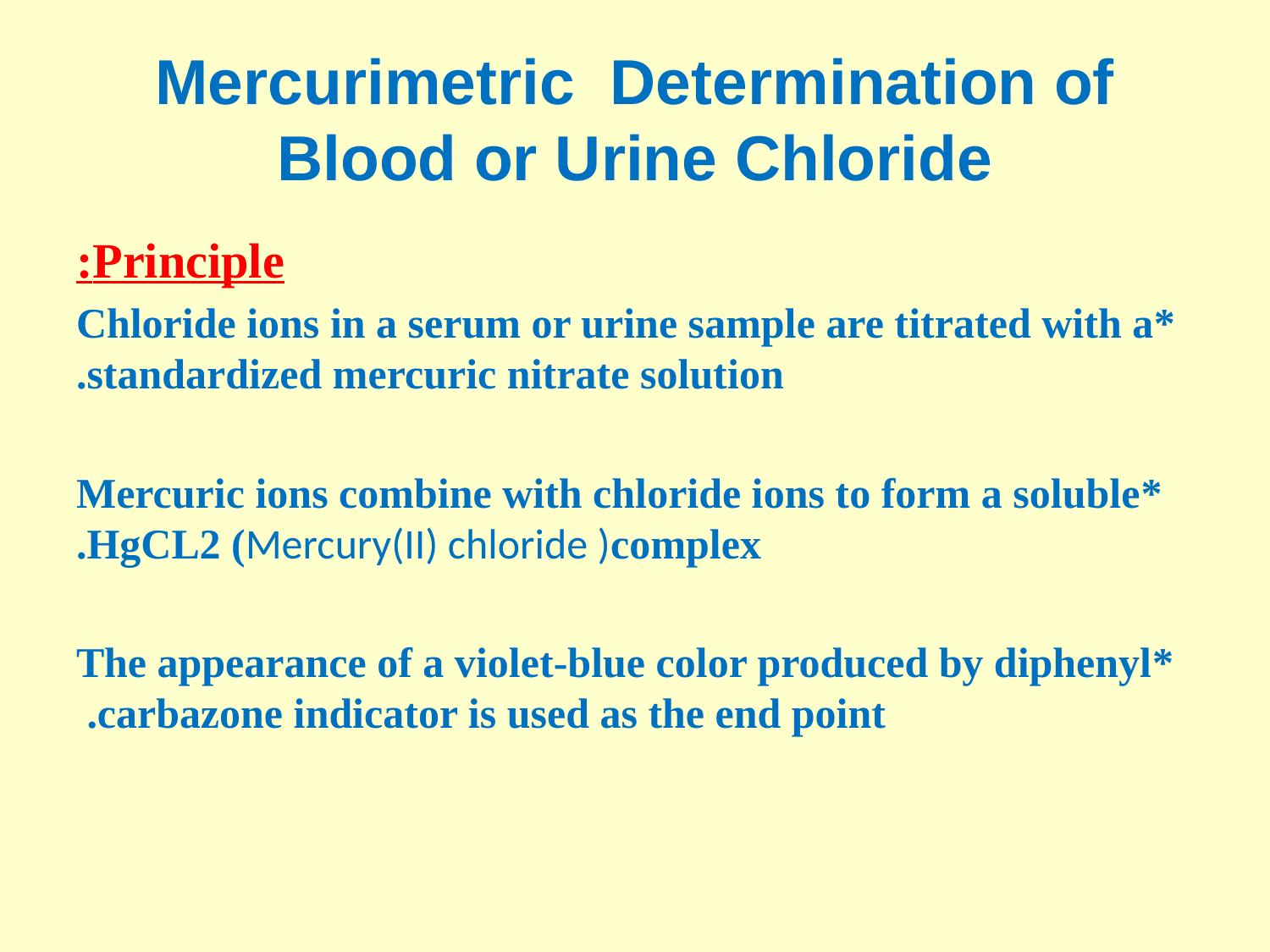

# Mercurimetric  Determination of Blood or Urine Chloride
Principle:
*Chloride ions in a serum or urine sample are titrated with a standardized mercuric nitrate solution.

*Mercuric ions combine with chloride ions to form a soluble HgCL2 (Mercury(II) chloride )complex.

*The appearance of a violet-blue color produced by diphenyl carbazone indicator is used as the end point.